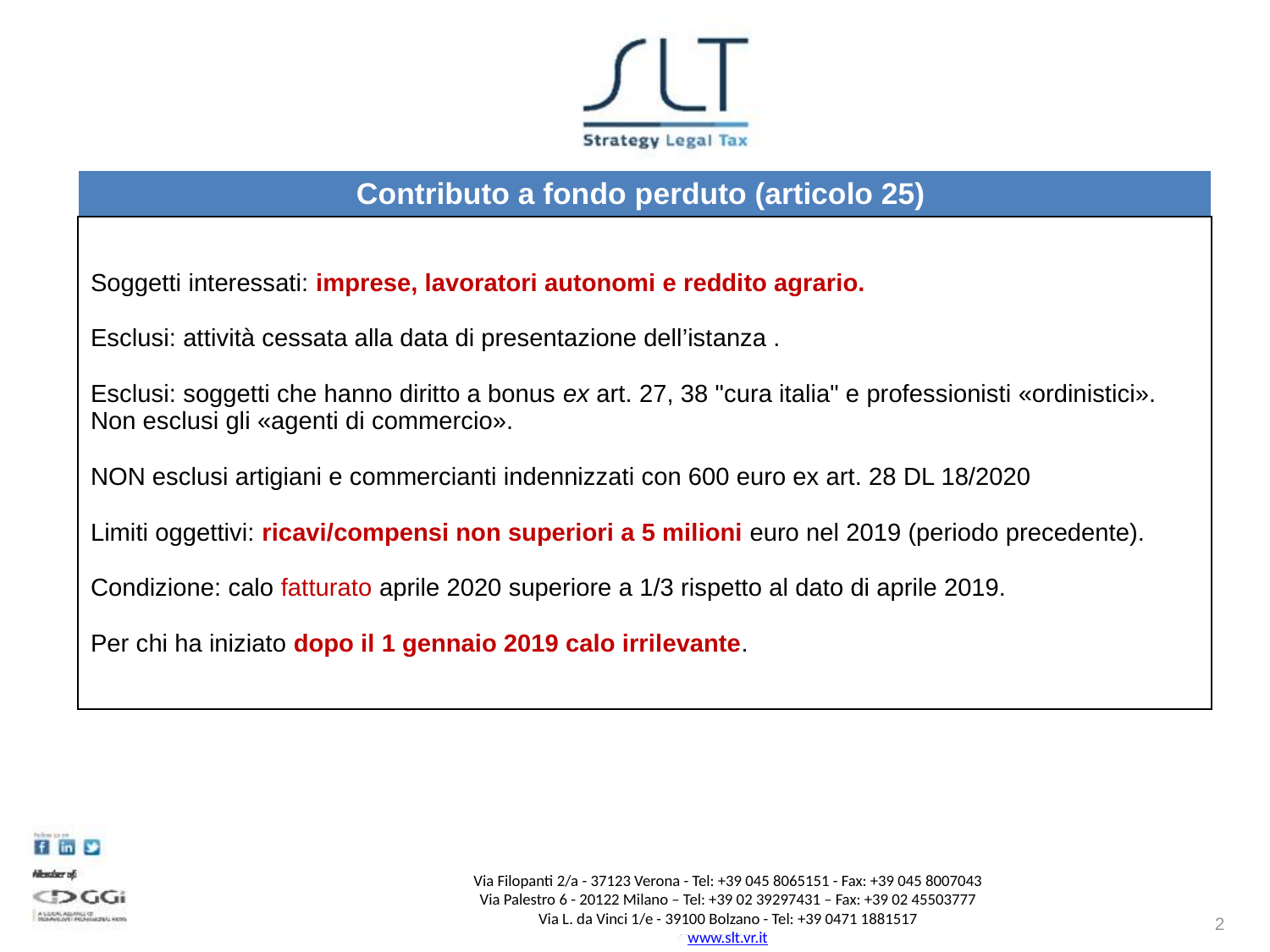

| Contributo a fondo perduto (articolo 25) |
| --- |
| Soggetti interessati: imprese, lavoratori autonomi e reddito agrario. Esclusi: attività cessata alla data di presentazione dell’istanza . Esclusi: soggetti che hanno diritto a bonus ex art. 27, 38 "cura italia" e professionisti «ordinistici». Non esclusi gli «agenti di commercio». NON esclusi artigiani e commercianti indennizzati con 600 euro ex art. 28 DL 18/2020 Limiti oggettivi: ricavi/compensi non superiori a 5 milioni euro nel 2019 (periodo precedente). Condizione: calo fatturato aprile 2020 superiore a 1/3 rispetto al dato di aprile 2019. Per chi ha iniziato dopo il 1 gennaio 2019 calo irrilevante. |

Via Filopanti 2/a - 37123 Verona - Tel: +39 045 8065151 - Fax: +39 045 8007043
Via Palestro 6 - 20122 Milano – Tel: +39 02 39297431 – Fax: +39 02 45503777
Via L. da Vinci 1/e - 39100 Bolzano - Tel: +39 0471 1881517
www.slt.vr.it

2